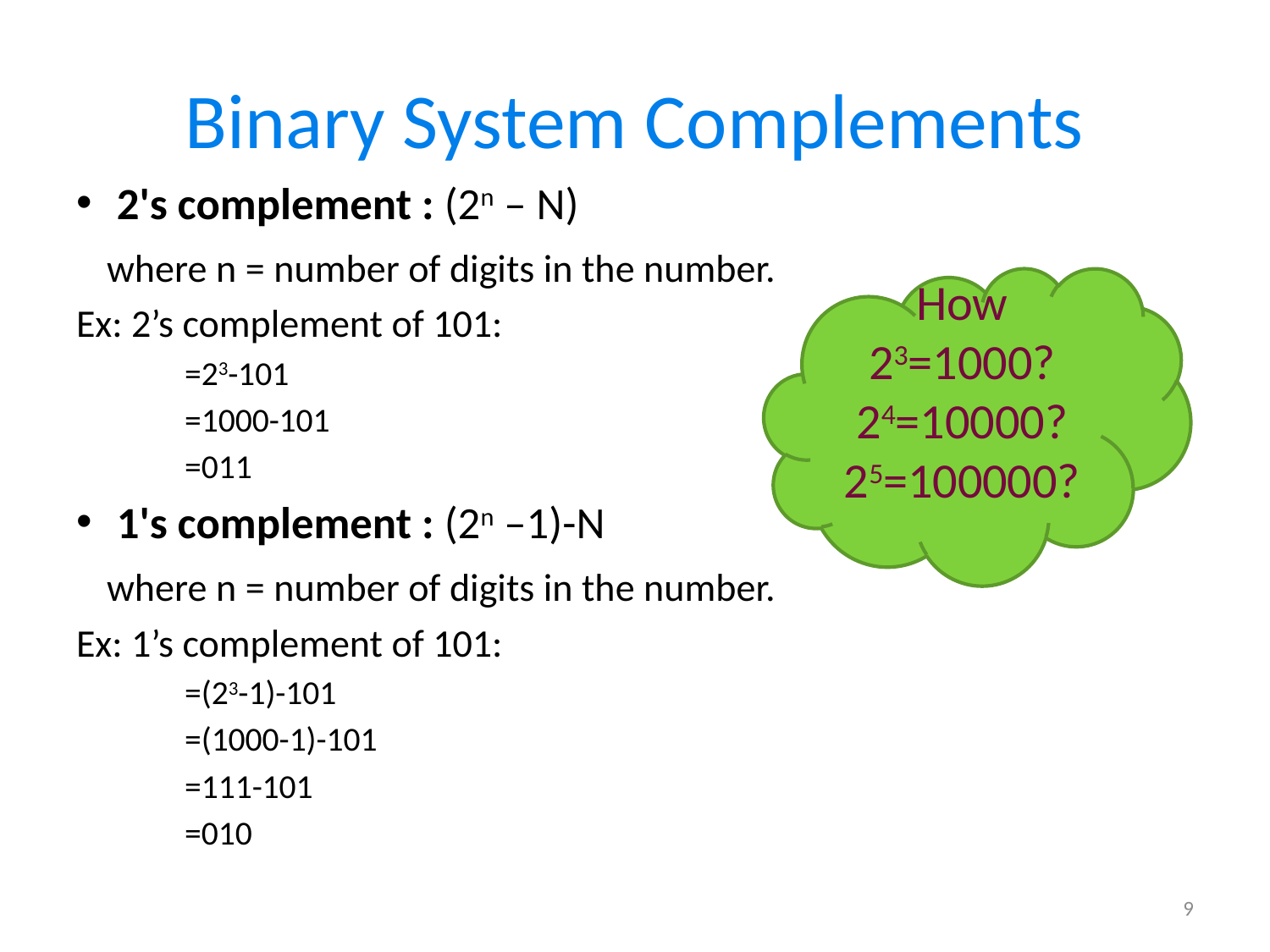

# Binary System Complements
2's complement : (2n – N)
   where n = number of digits in the number.
Ex: 2’s complement of 101:
=23-101
=1000-101
=011
1's complement : (2n –1)-N
   where n = number of digits in the number.
Ex: 1’s complement of 101:
=(23-1)-101
=(1000-1)-101
=111-101
=010

How 23=1000?
24=10000?
25=100000?

9